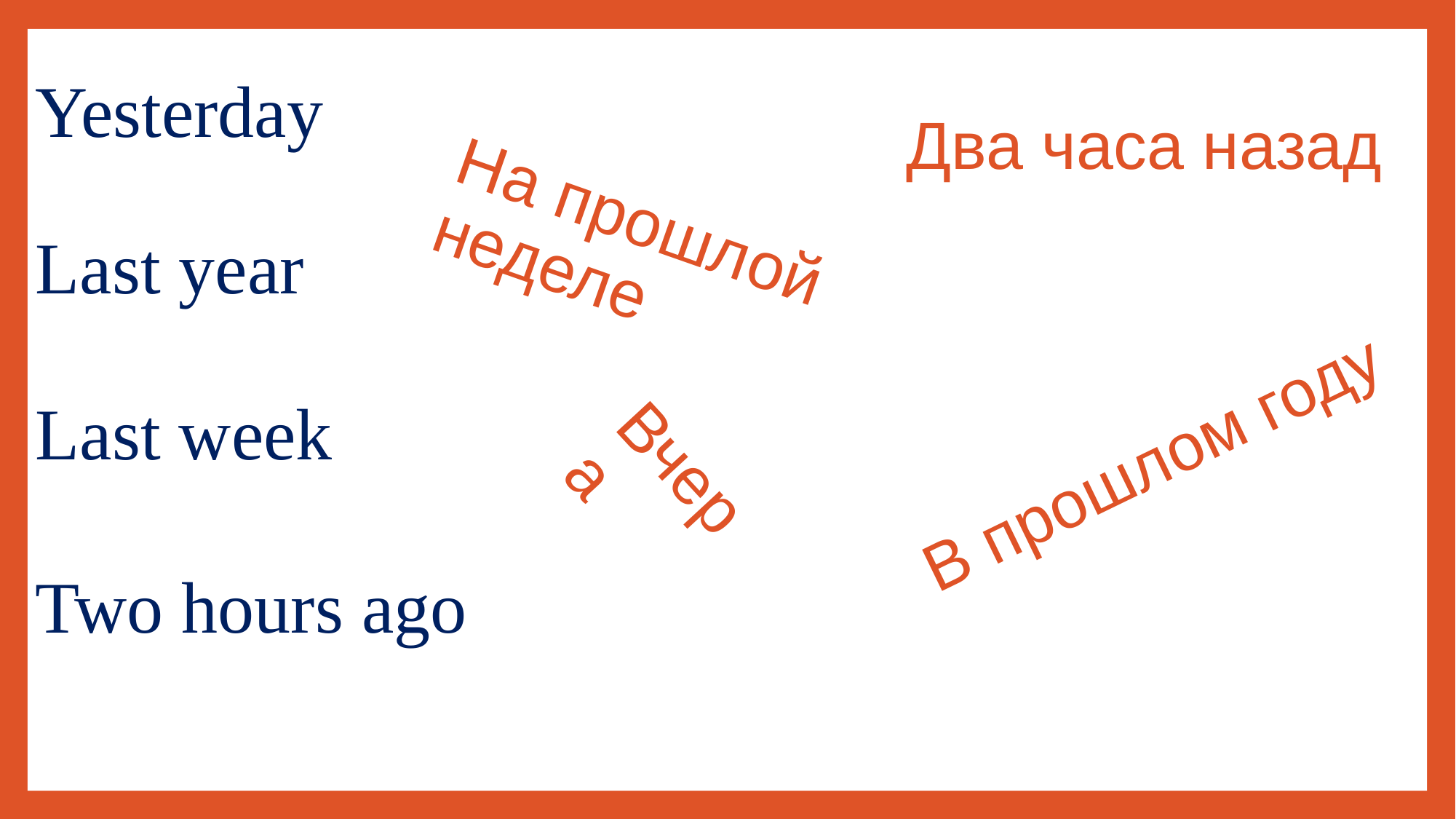

Два часа назад
# Yesterday Last year
Last week
Two hours ago

На прошлой неделе
В прошлом году
Вчера